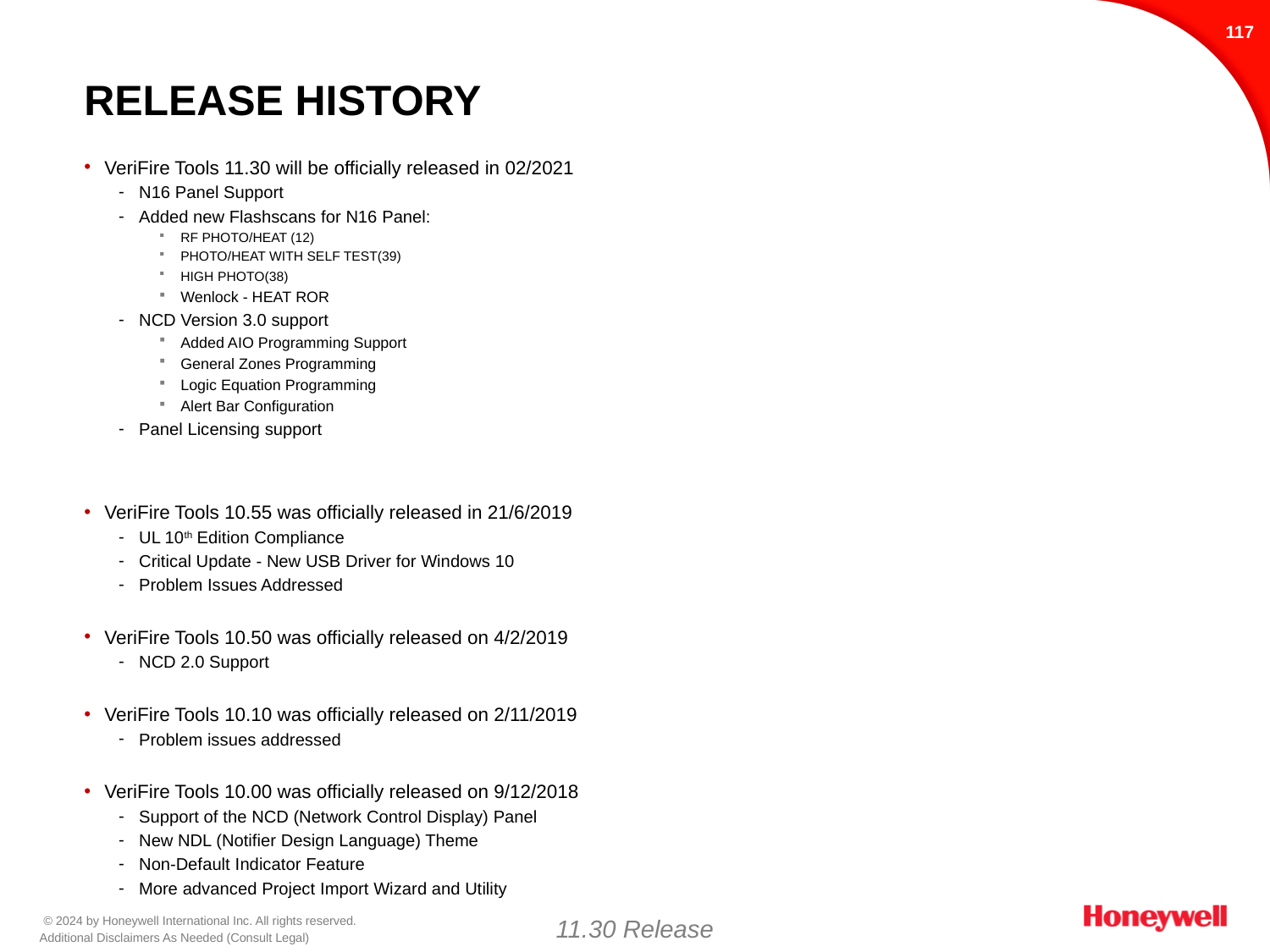

117
# Release History
VeriFire Tools 11.30 will be officially released in 02/2021
N16 Panel Support
Added new Flashscans for N16 Panel:
RF PHOTO/HEAT (12)
PHOTO/HEAT WITH SELF TEST(39)
HIGH PHOTO(38)
Wenlock - HEAT ROR
NCD Version 3.0 support
Added AIO Programming Support
General Zones Programming
Logic Equation Programming
Alert Bar Configuration
Panel Licensing support

VeriFire Tools 10.55 was officially released in 21/6/2019
UL 10th Edition Compliance
Critical Update - New USB Driver for Windows 10
Problem Issues Addressed

VeriFire Tools 10.50 was officially released on 4/2/2019
NCD 2.0 Support

VeriFire Tools 10.10 was officially released on 2/11/2019
Problem issues addressed

VeriFire Tools 10.00 was officially released on 9/12/2018
Support of the NCD (Network Control Display) Panel
New NDL (Notifier Design Language) Theme
Non-Default Indicator Feature
More advanced Project Import Wizard and Utility

11.30 Release